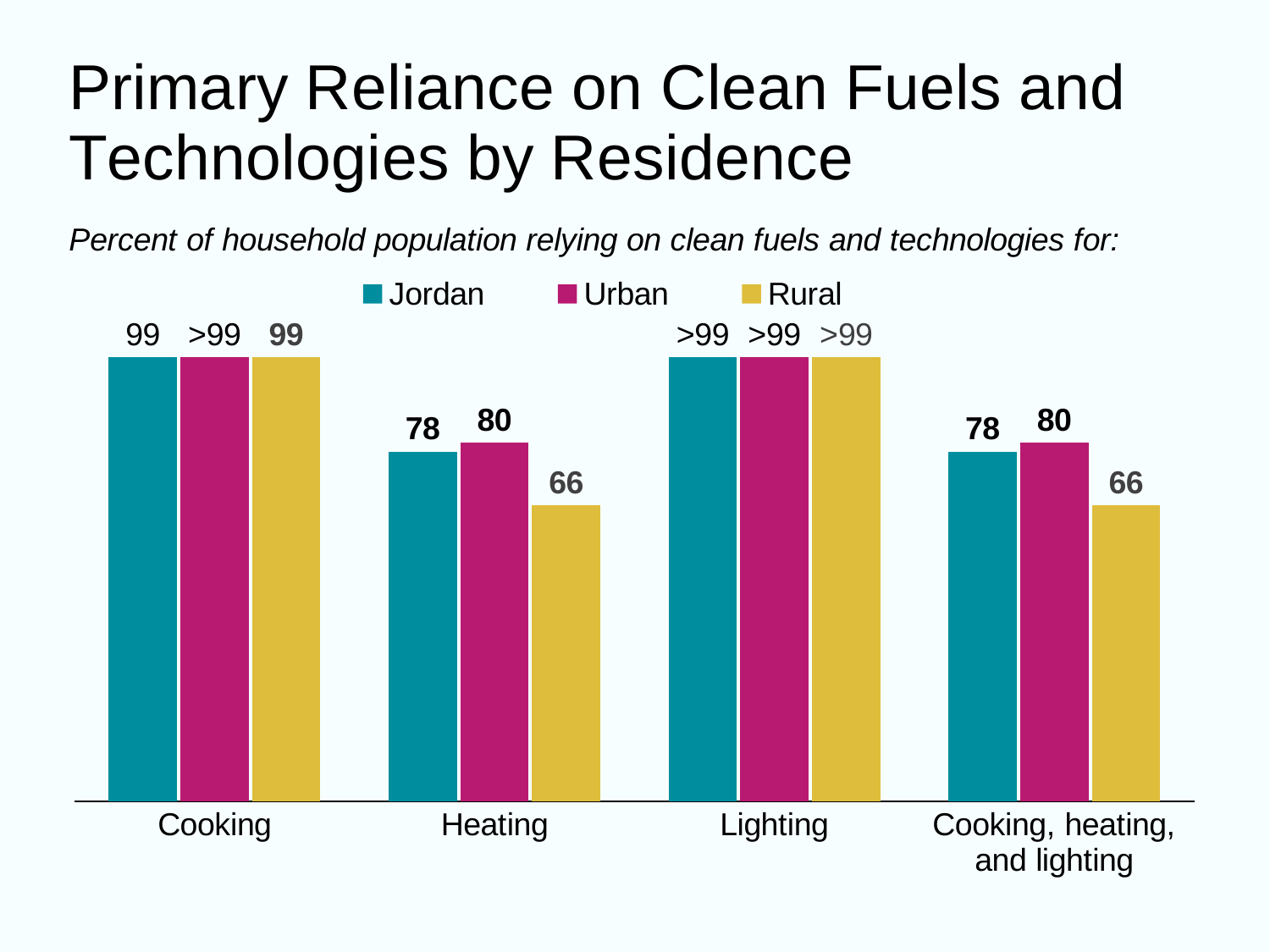

### Chart

| Category | Jordan | Urban | Rural |
|---|---|---|---|
| Cooking | 99.0 | 99.0 | 99.0 |
| Heating | 78.0 | 80.0 | 66.0 |
| Lighting | 99.0 | 99.0 | 99.0 |
| Cooking, heating, and lighting | 78.0 | 80.0 | 66.0 |